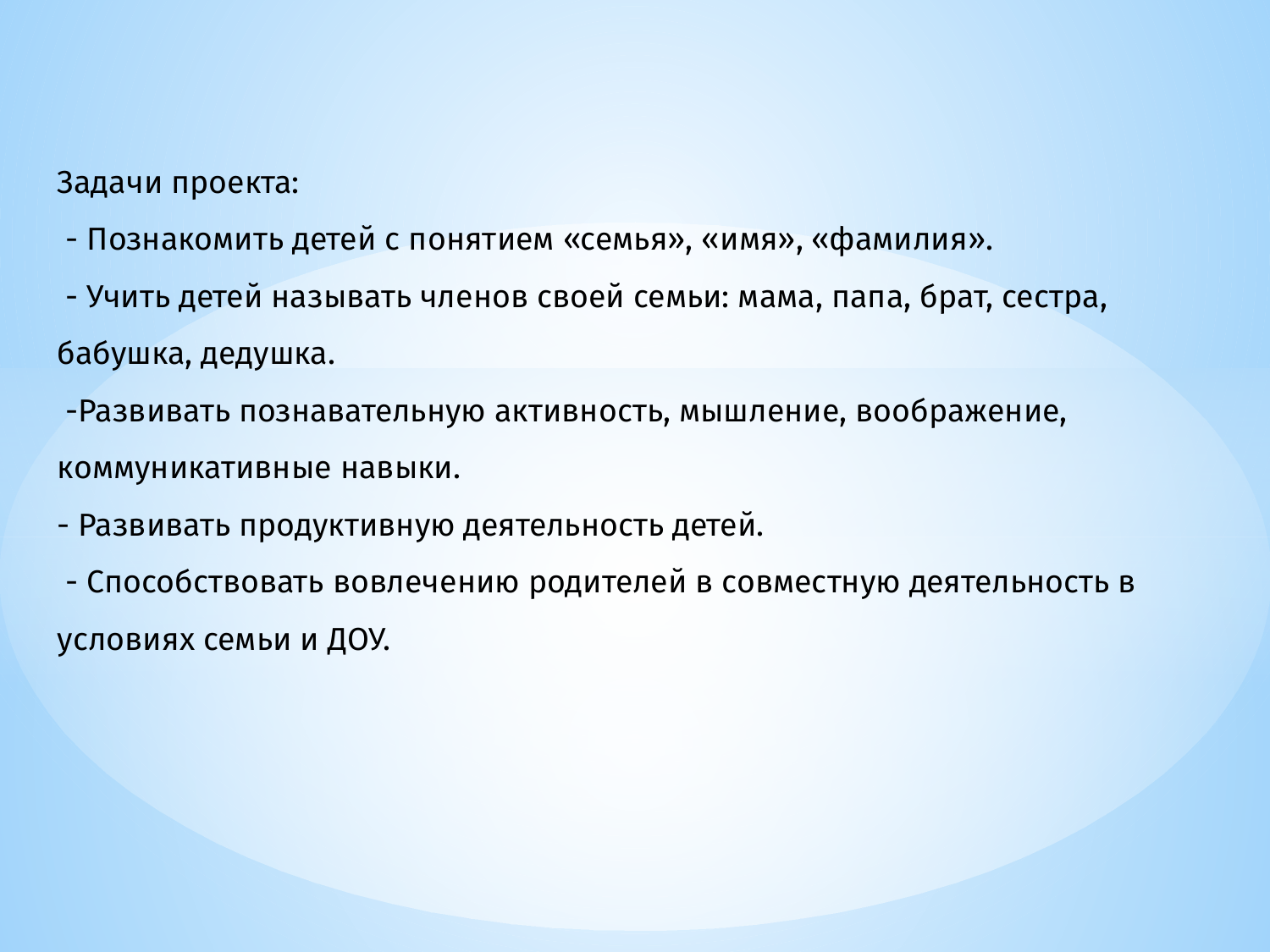

Задачи проекта:
 - Познакомить детей с понятием «семья», «имя», «фамилия».
 - Учить детей называть членов своей семьи: мама, папа, брат, сестра, бабушка, дедушка.
 -Развивать познавательную активность, мышление, воображение, коммуникативные навыки.
- Развивать продуктивную деятельность детей.
 - Способствовать вовлечению родителей в совместную деятельность в условиях семьи и ДОУ.